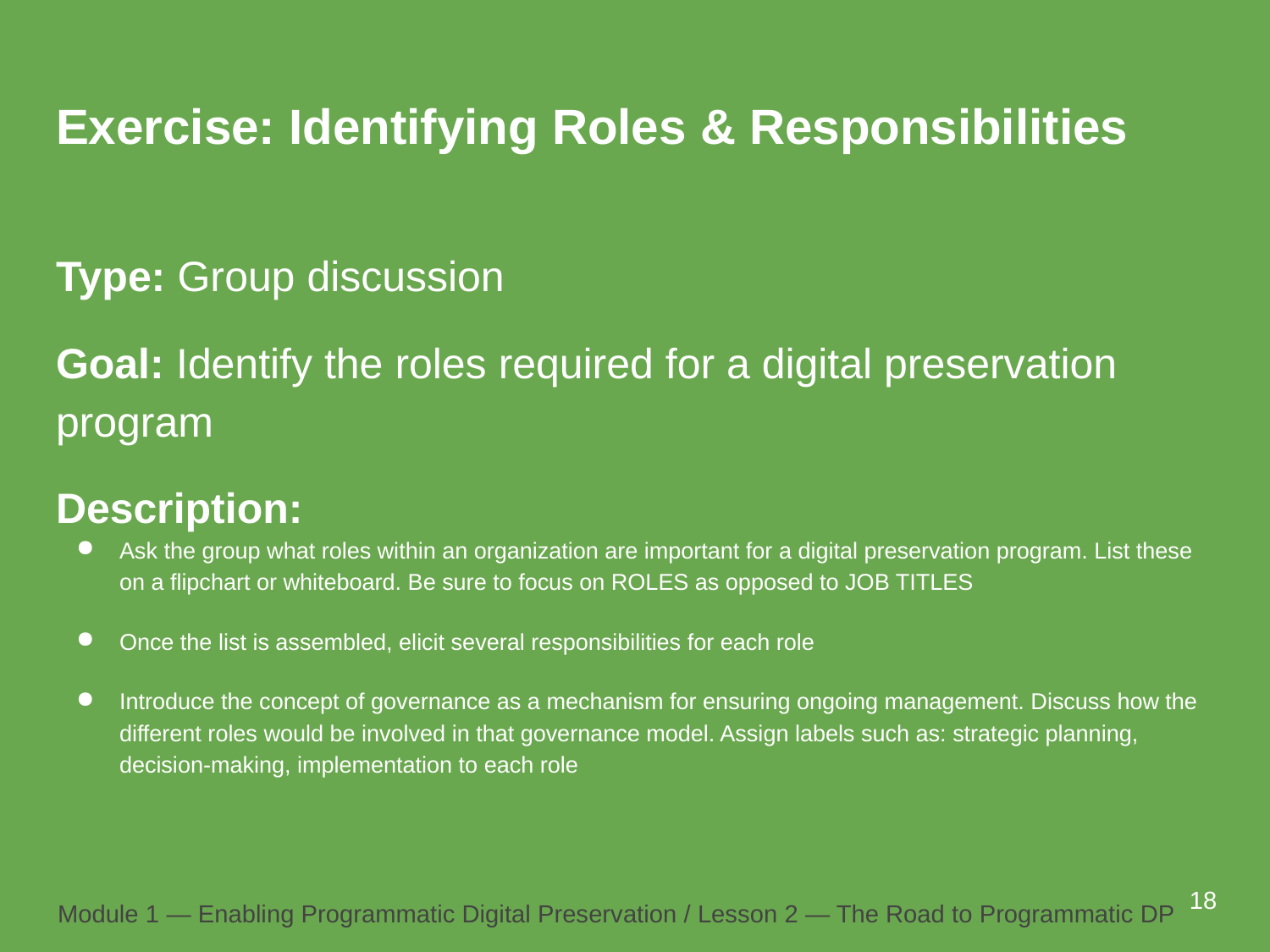

# Exercise: Identifying Roles & Responsibilities
Type: Group discussion
Goal: Identify the roles required for a digital preservation program
Description:
Ask the group what roles within an organization are important for a digital preservation program. List these on a flipchart or whiteboard. Be sure to focus on ROLES as opposed to JOB TITLES
Once the list is assembled, elicit several responsibilities for each role
Introduce the concept of governance as a mechanism for ensuring ongoing management. Discuss how the different roles would be involved in that governance model. Assign labels such as: strategic planning, decision-making, implementation to each role
18
Module 1 — Enabling Programmatic Digital Preservation / Lesson 2 — The Road to Programmatic DP